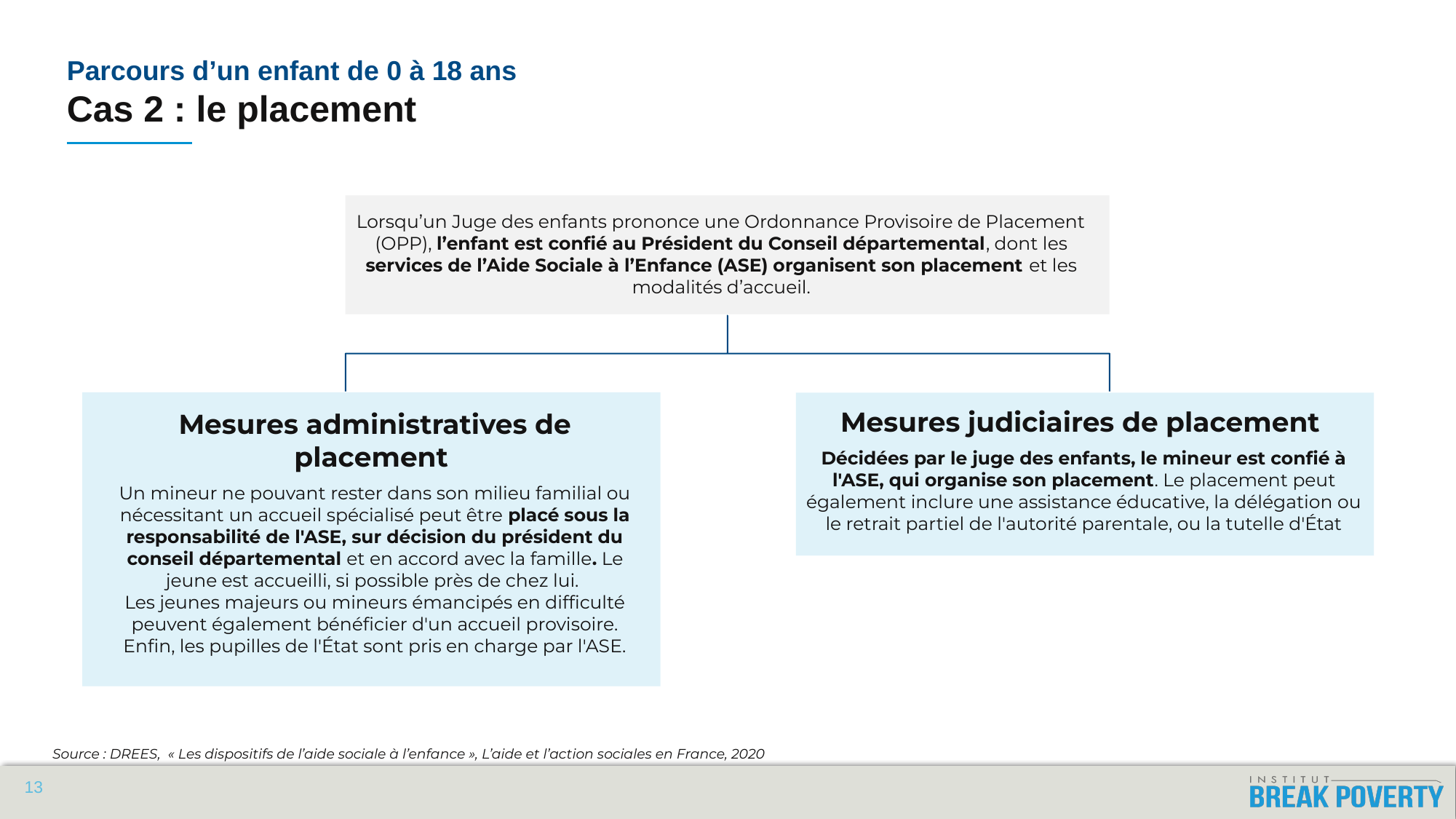

# Parcours d’un enfant de 0 à 18 ans Cas 2 : le placement

Lorsqu’un Juge des enfants prononce une Ordonnance Provisoire de Placement (OPP), l’enfant est confié au Président du Conseil départemental, dont les services de l’Aide Sociale à l’Enfance (ASE) organisent son placement et les modalités d’accueil.

Mesures judiciaires de placement
Décidées par le juge des enfants, le mineur est confié à l'ASE, qui organise son placement. Le placement peut également inclure une assistance éducative, la délégation ou le retrait partiel de l'autorité parentale, ou la tutelle d'État

Mesures administratives de placement
Un mineur ne pouvant rester dans son milieu familial ou nécessitant un accueil spécialisé peut être placé sous la responsabilité de l'ASE, sur décision du président du conseil départemental et en accord avec la famille. Le jeune est accueilli, si possible près de chez lui.
Les jeunes majeurs ou mineurs émancipés en difficulté peuvent également bénéficier d'un accueil provisoire. Enfin, les pupilles de l'État sont pris en charge par l'ASE.
Source : DREES,  « Les dispositifs de l’aide sociale à l’enfance », L’aide et l’action sociales en France, 2020
13